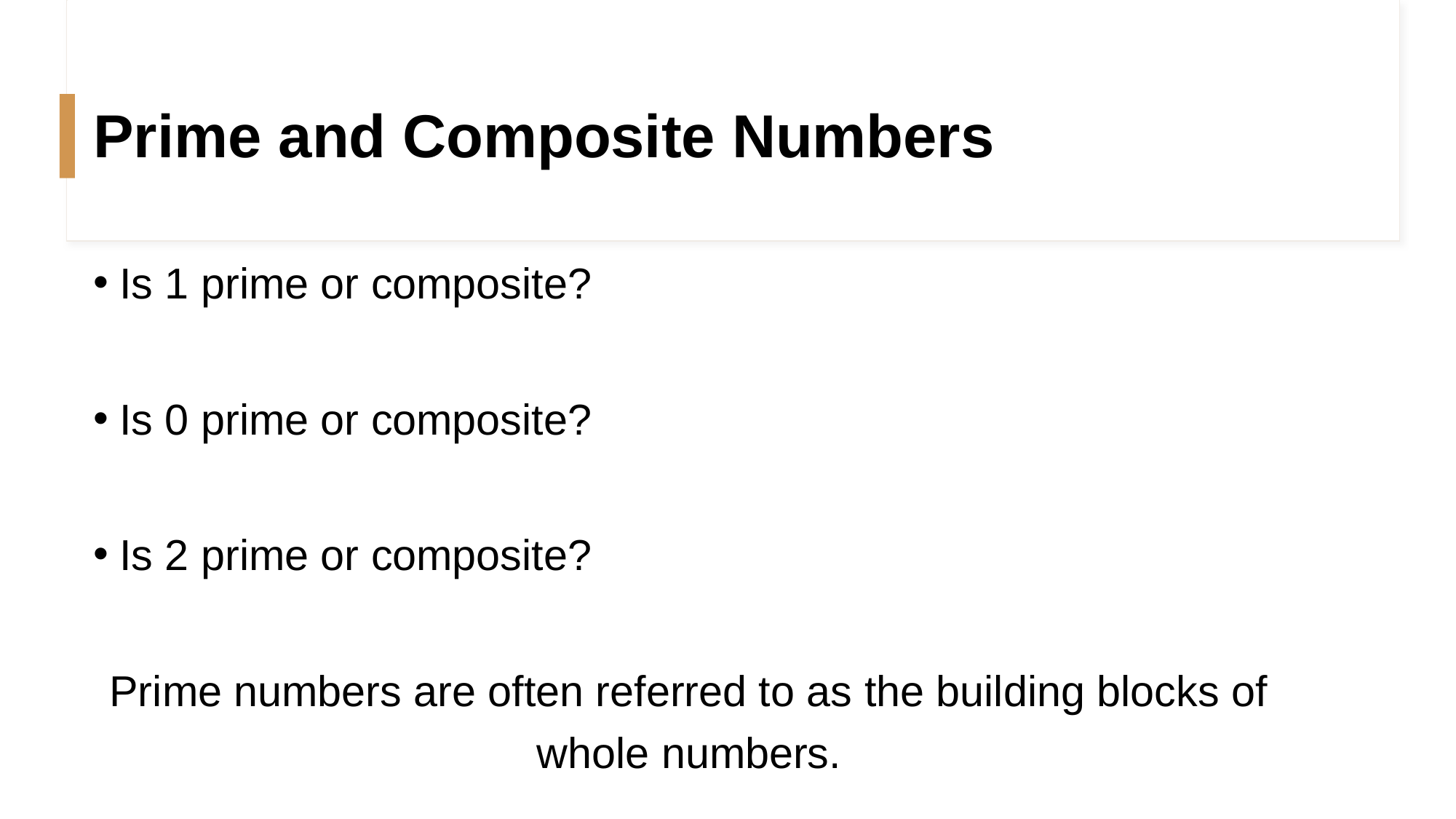

# Prime and Composite Numbers
Is 1 prime or composite?

Is 0 prime or composite?

Is 2 prime or composite?

Prime numbers are often referred to as the building blocks of whole numbers.